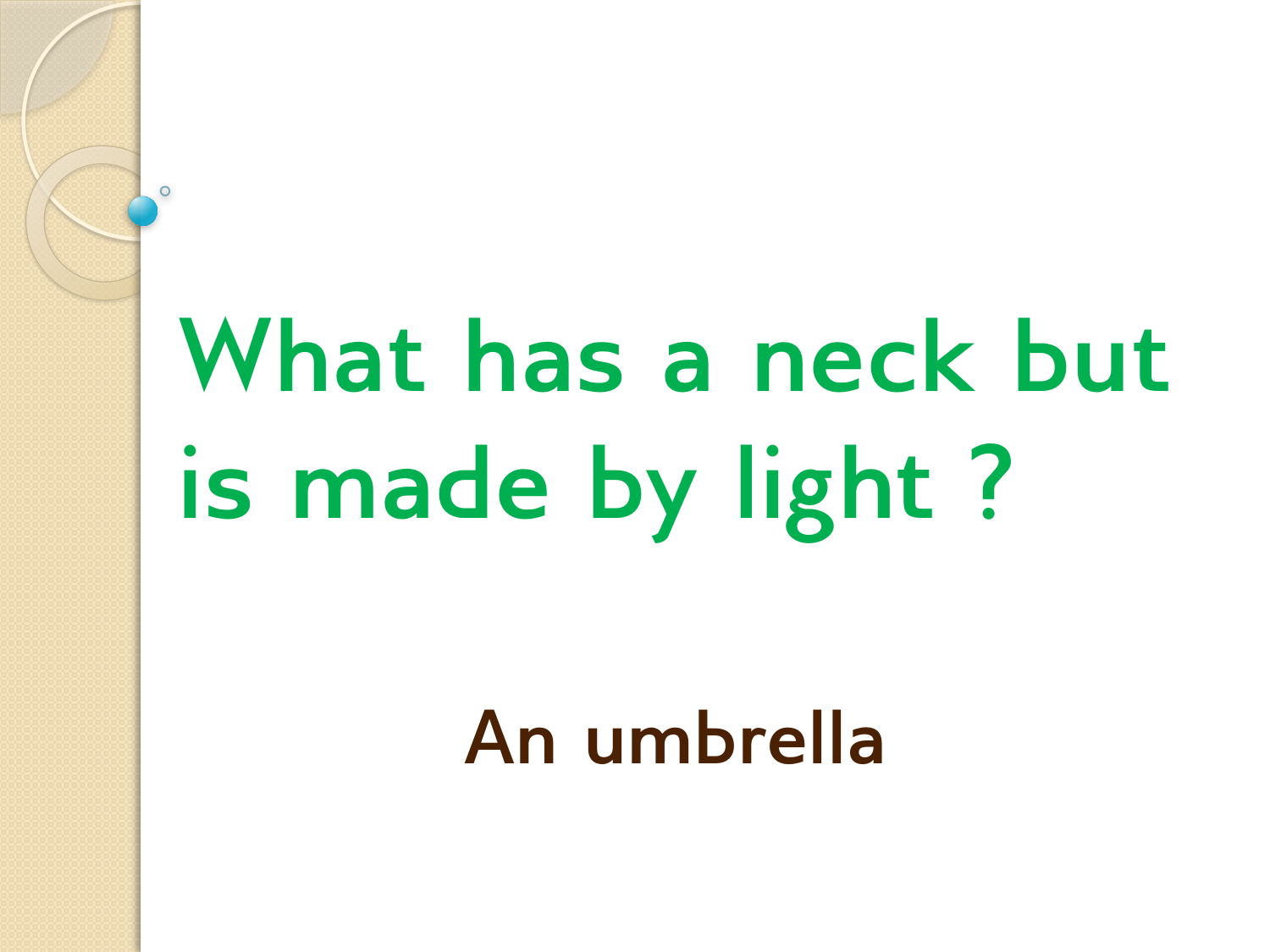

# What has a neck but is made by light ?
       An umbrella